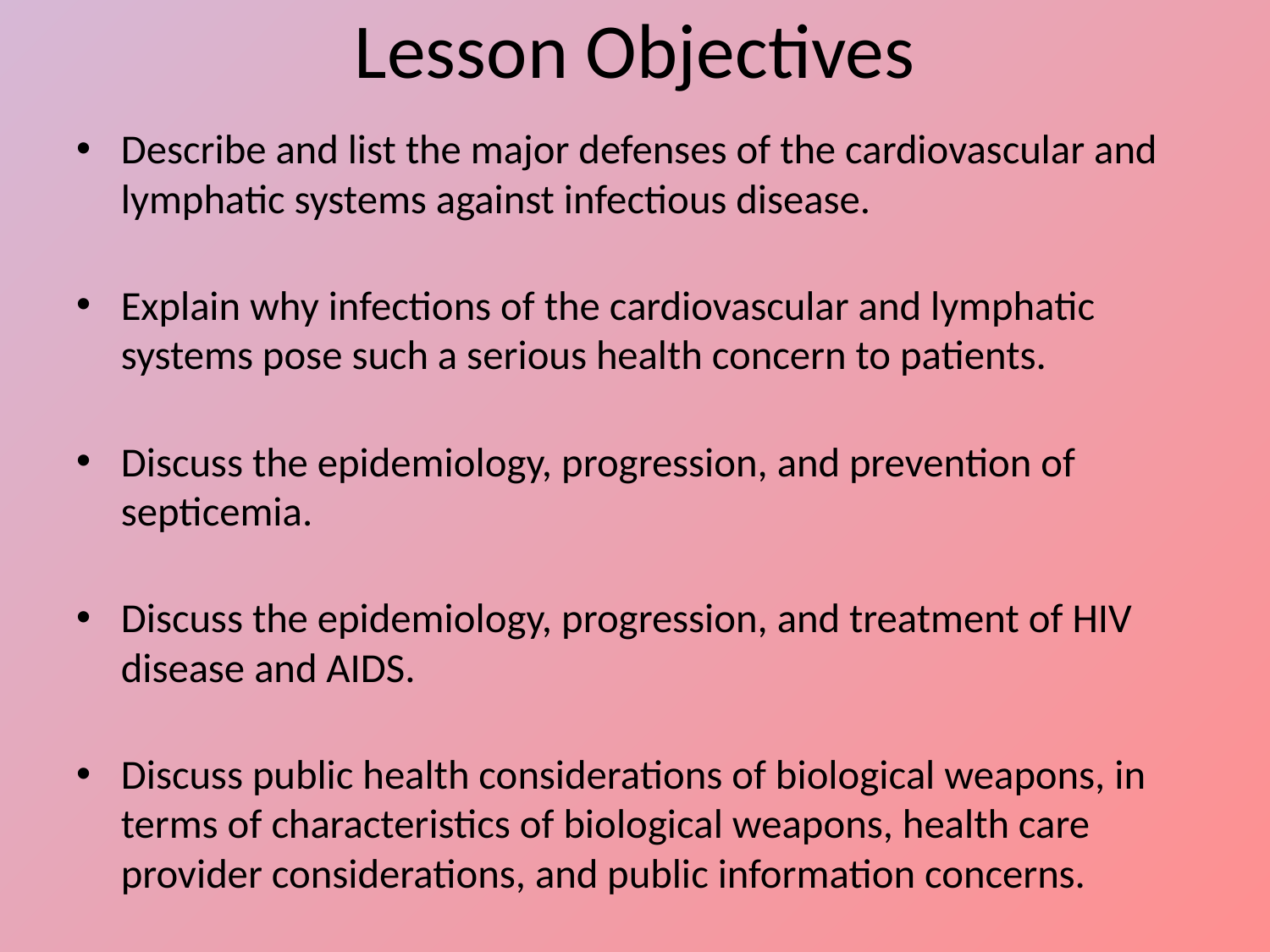

# Lesson Objectives
Describe and list the major defenses of the cardiovascular and lymphatic systems against infectious disease.
Explain why infections of the cardiovascular and lymphatic systems pose such a serious health concern to patients.
Discuss the epidemiology, progression, and prevention of septicemia.
Discuss the epidemiology, progression, and treatment of HIV disease and AIDS.
Discuss public health considerations of biological weapons, in terms of characteristics of biological weapons, health care provider considerations, and public information concerns.